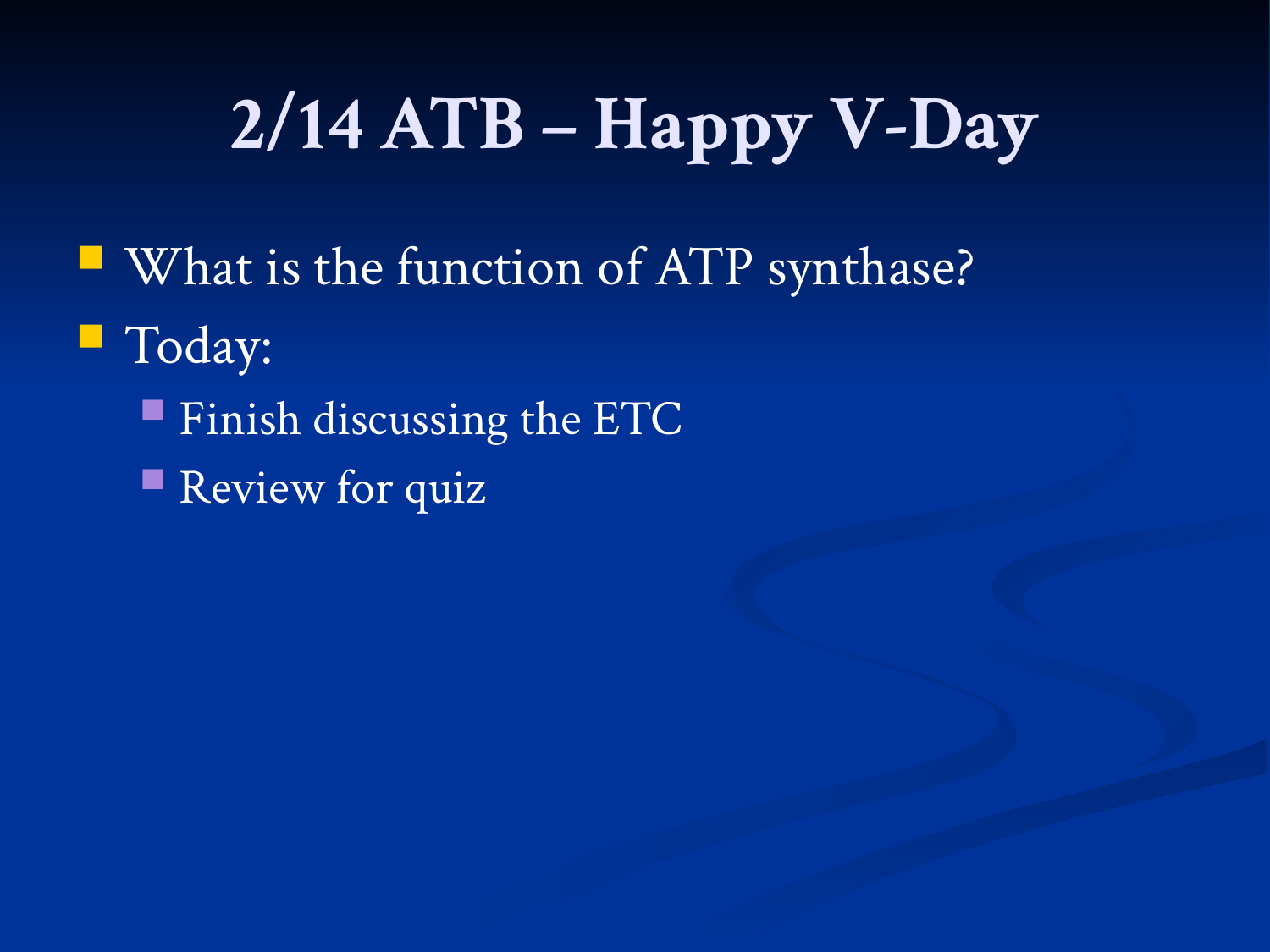

# 2/14 ATB – Happy V-Day
What is the function of ATP synthase?
Today:
Finish discussing the ETC
Review for quiz